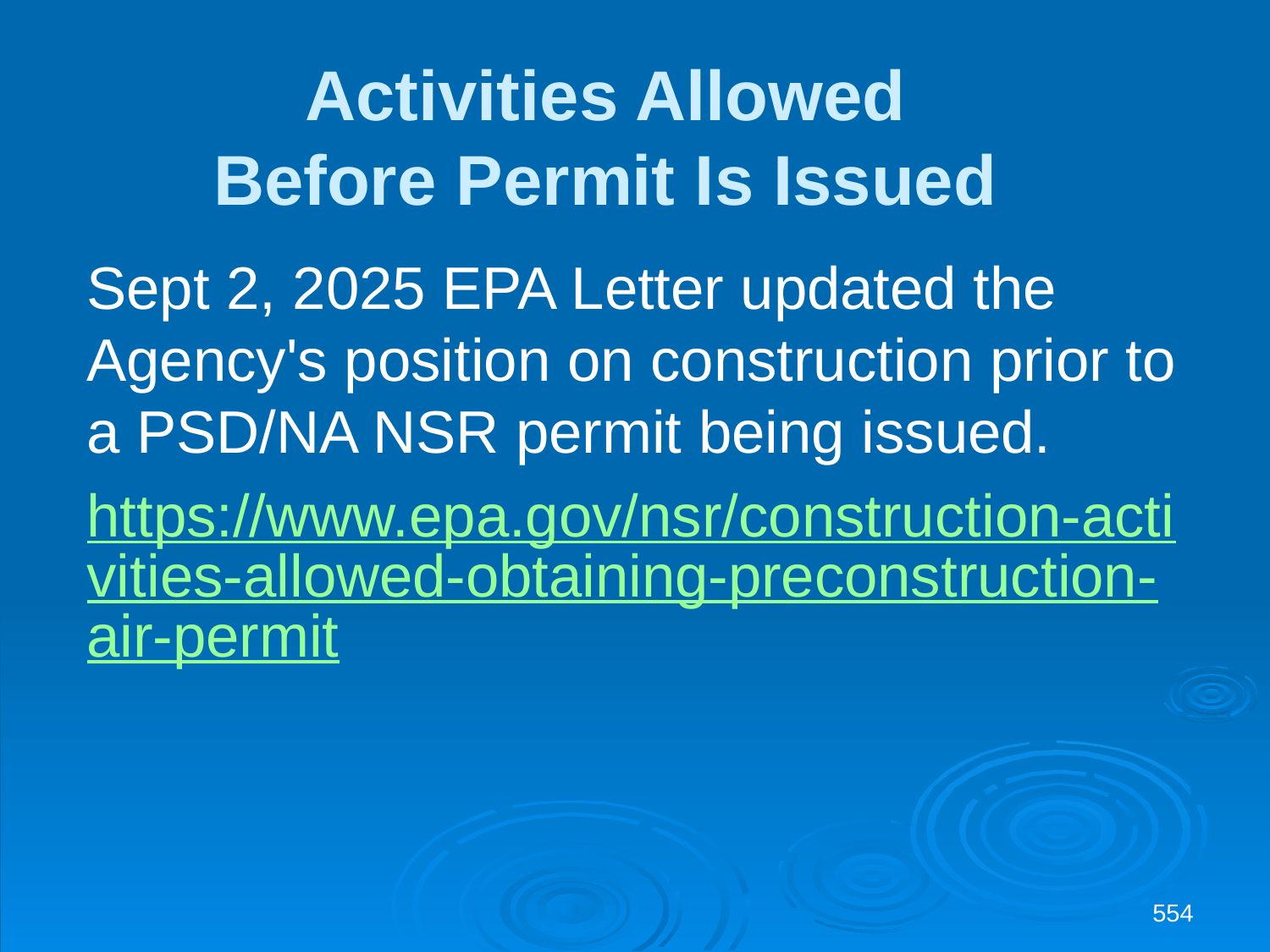

Activities Allowed
Before Permit Is Issued
Sept 2, 2025 EPA Letter updated the Agency's position on construction prior to a PSD/NA NSR permit being issued.
https://www.epa.gov/nsr/construction-activities-allowed-obtaining-preconstruction-air-permit
554